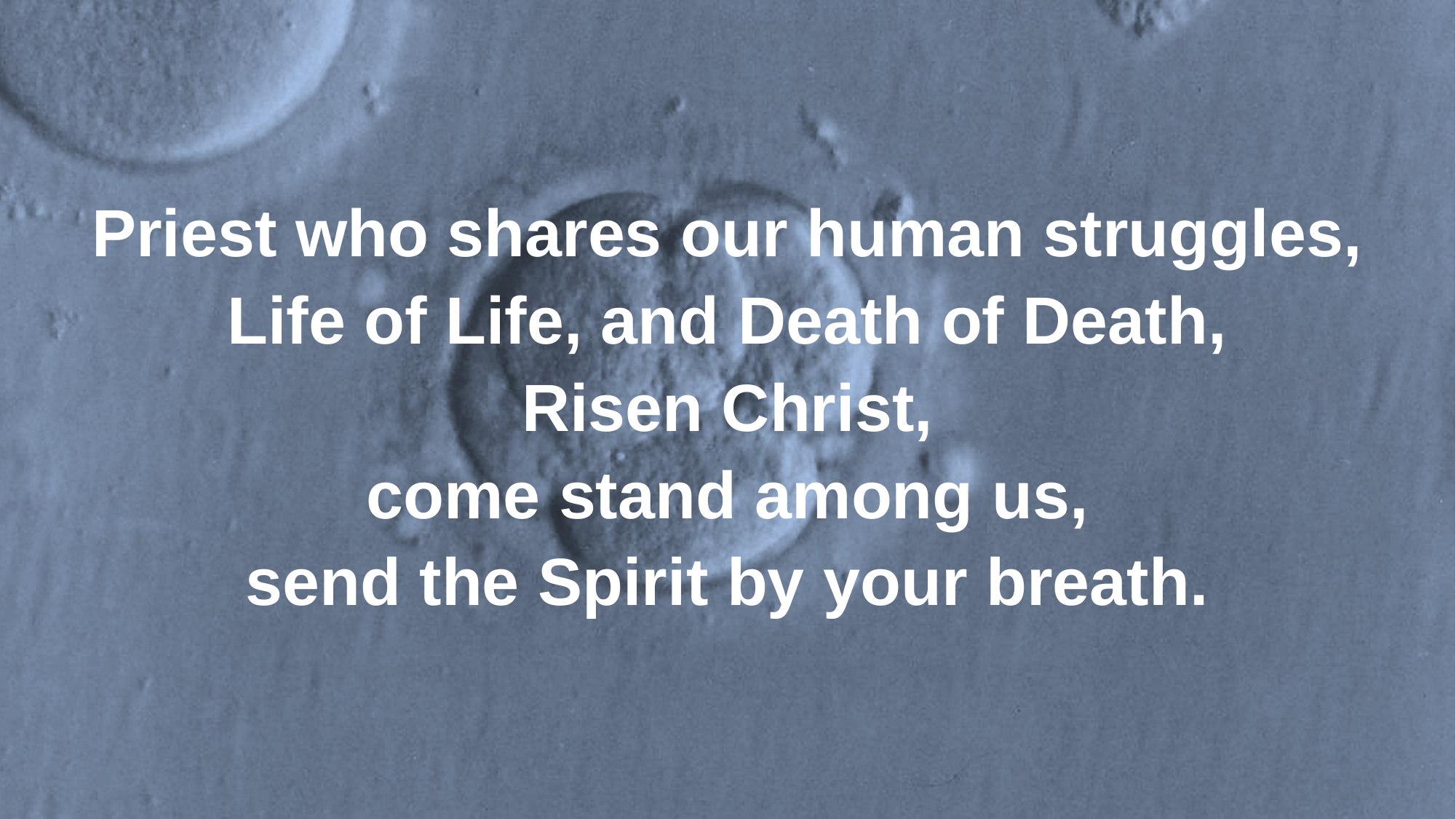

Priest who shares our human struggles,
Life of Life, and Death of Death,
Risen Christ,
come stand among us,
send the Spirit by your breath.